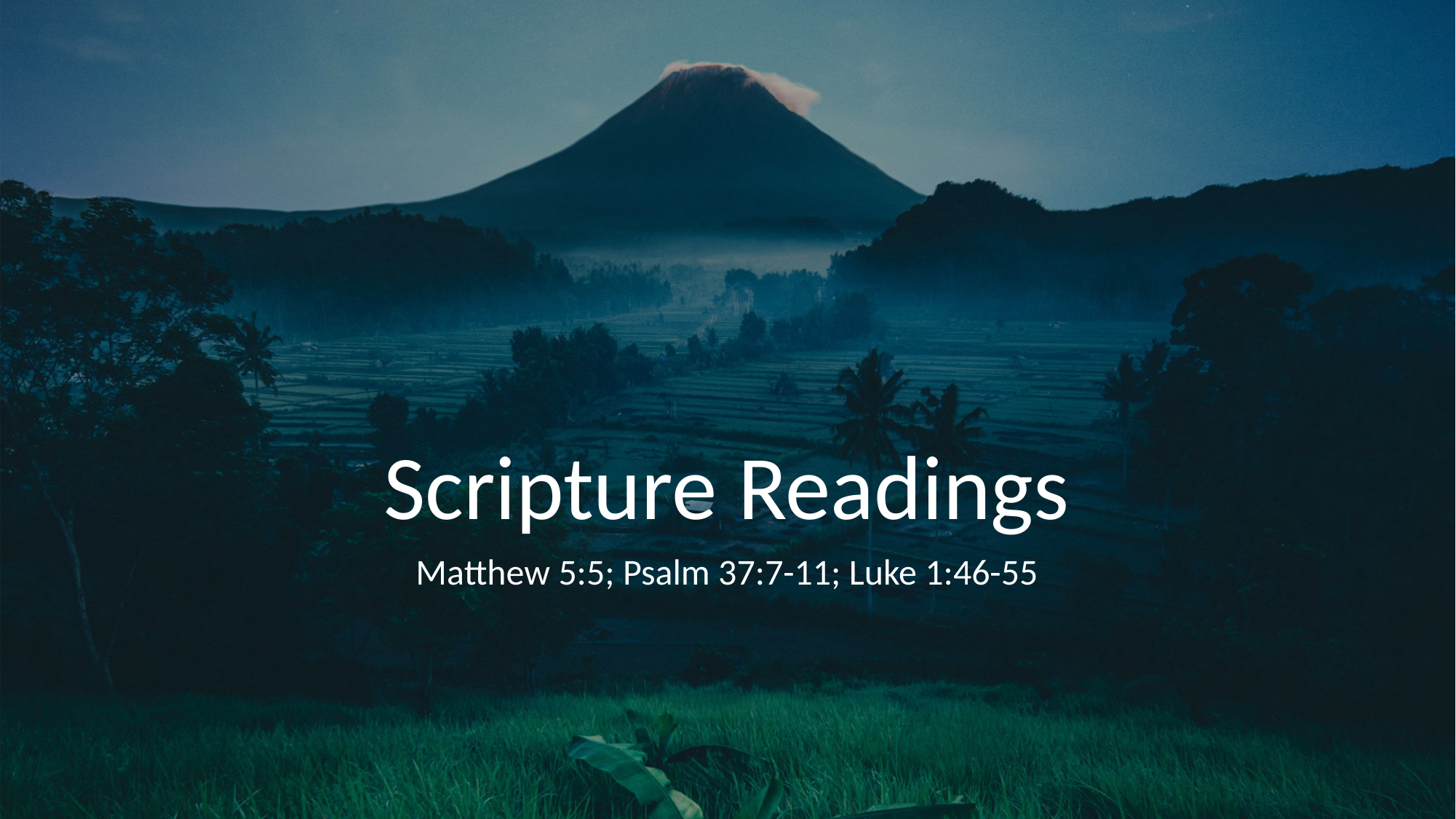

# Scripture Readings
Matthew 5:5; Psalm 37:7-11; Luke 1:46-55